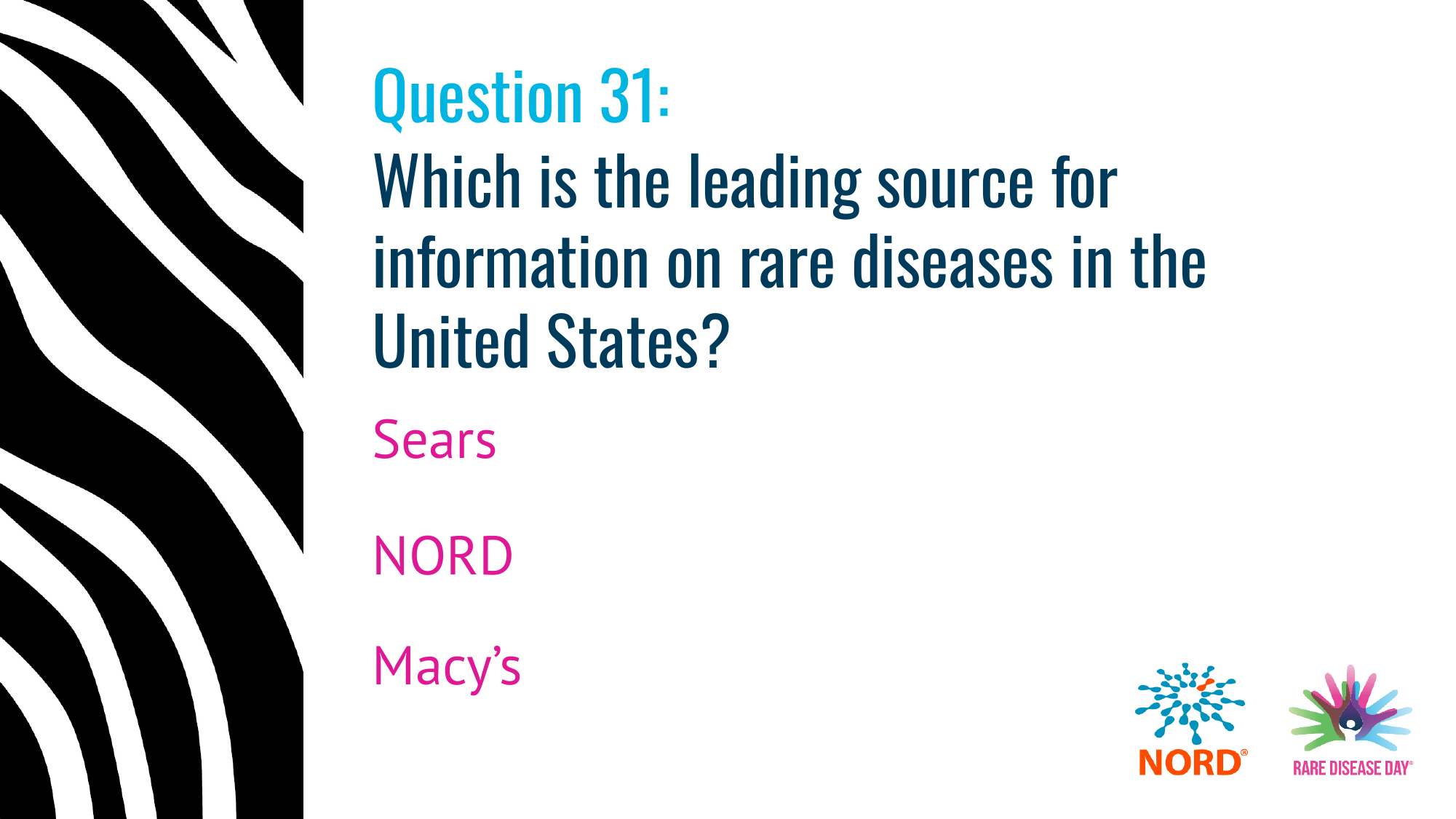

# Question 31:
Which is the leading source for
information on rare diseases in the
United States?
Sears
NORD
Macy’s